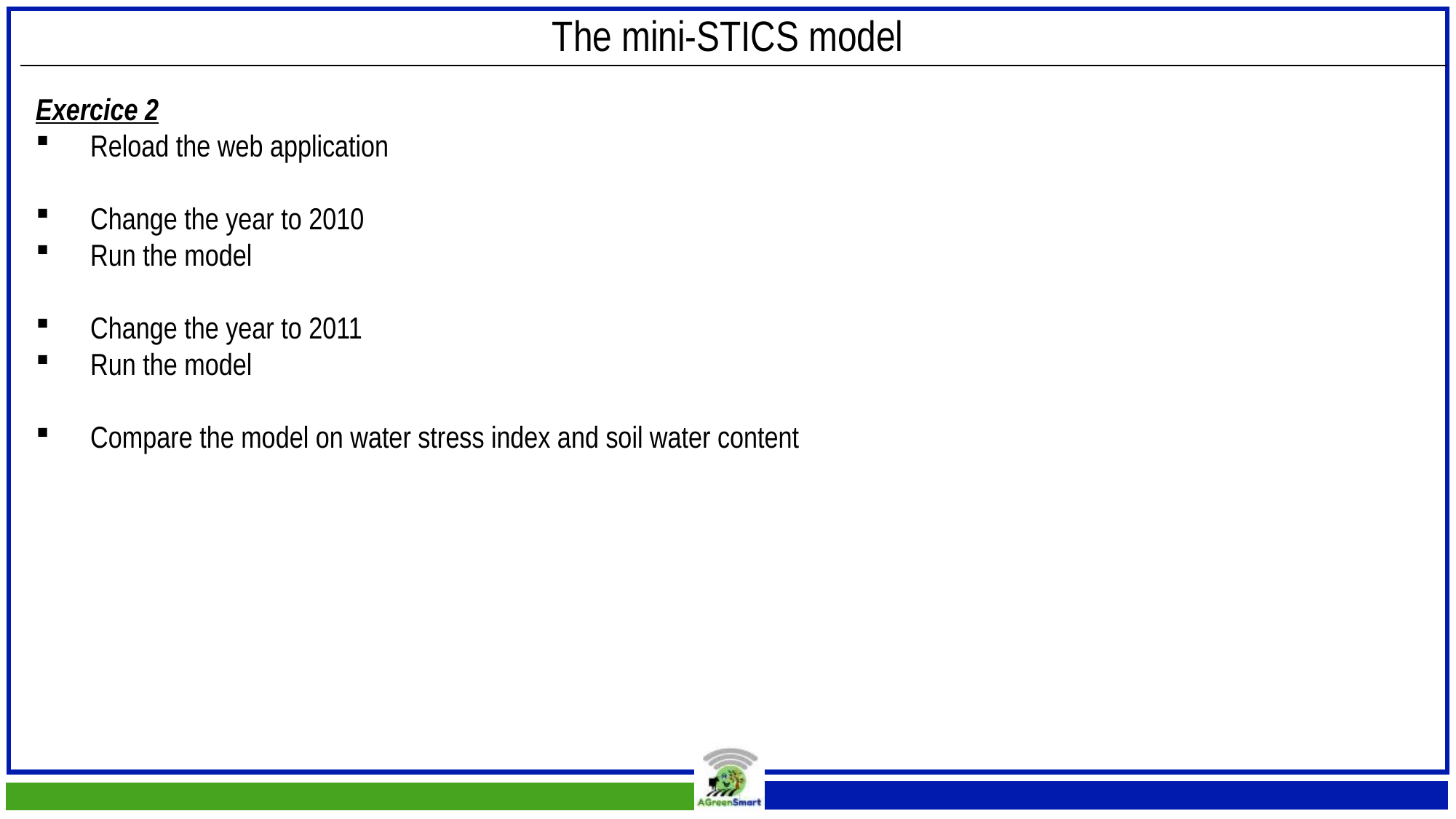

The mini-STICS model
Exercice 2
Reload the web application

Change the year to 2010
Run the model

Change the year to 2011
Run the model

Compare the model on water stress index and soil water content